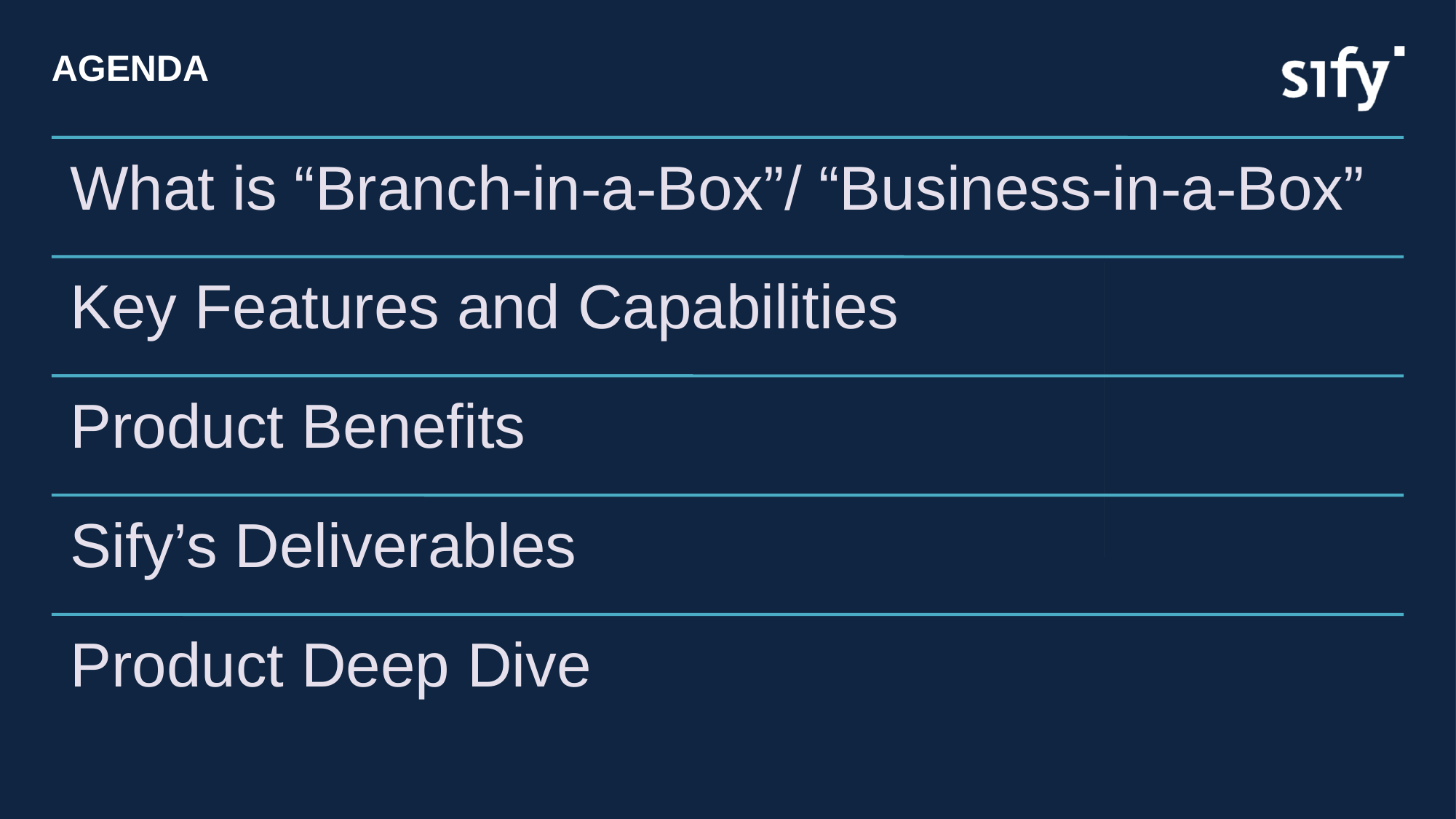

# AGENDA
What is “Branch-in-a-Box”/ “Business-in-a-Box”
Key Features and Capabilities
Product Benefits
Sify’s Deliverables
Product Deep Dive